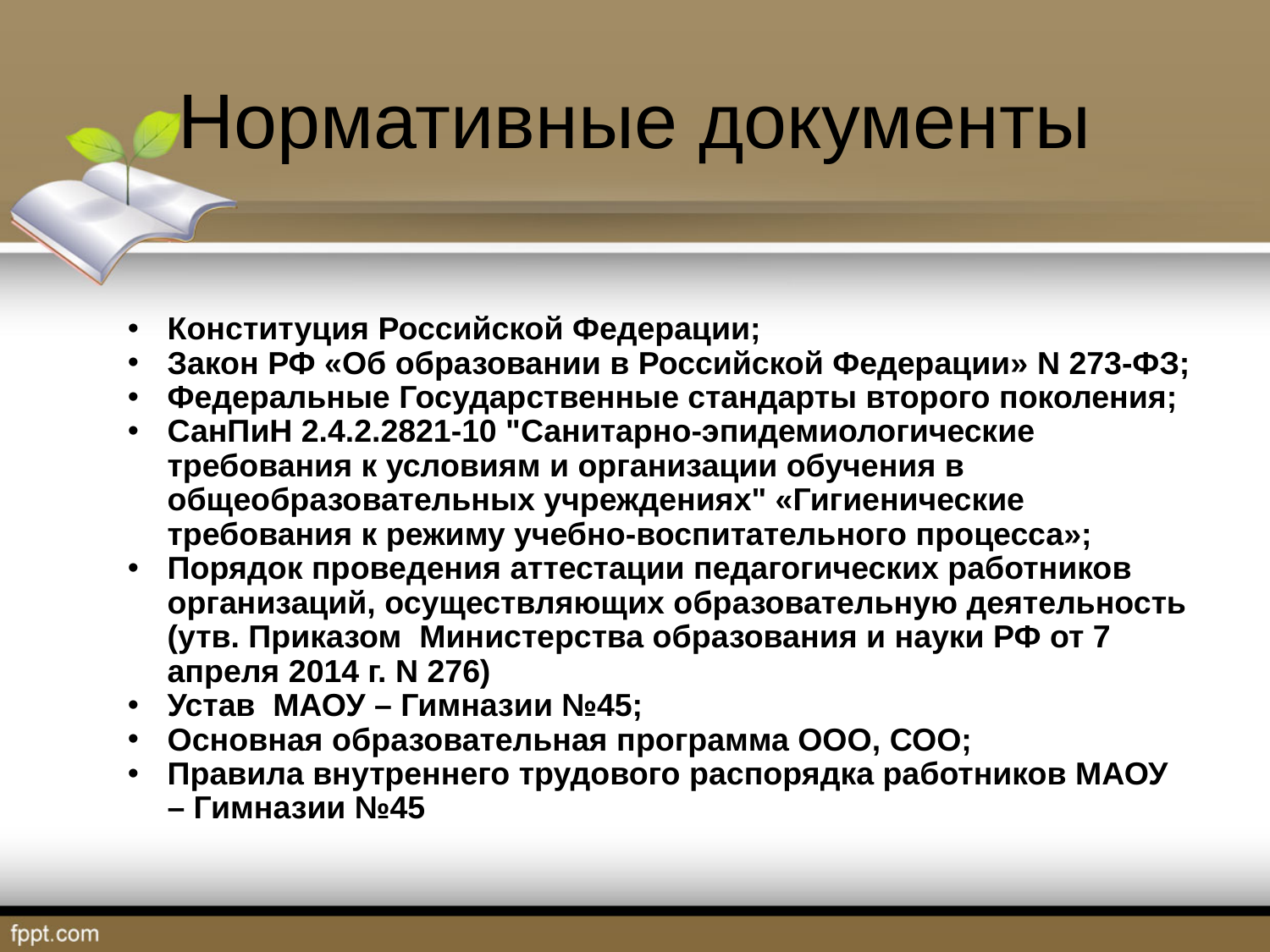

# Нормативные документы
Конституция Российской Федерации;
Закон РФ «Об образовании в Российской Федерации» N 273-ФЗ;
Федеральные Государственные стандарты второго поколения;
СанПиН 2.4.2.2821-10 "Санитарно-эпидемиологические требования к условиям и организации обучения в общеобразовательных учреждениях" «Гигиенические требования к режиму учебно-воспитательного процесса»;
Порядок проведения аттестации педагогических работников организаций, осуществляющих образовательную деятельность (утв. Приказом  Министерства образования и науки РФ от 7 апреля 2014 г. N 276)
Устав  МАОУ – Гимназии №45;
Основная образовательная программа ООО, СОО;
Правила внутреннего трудового распорядка работников МАОУ – Гимназии №45